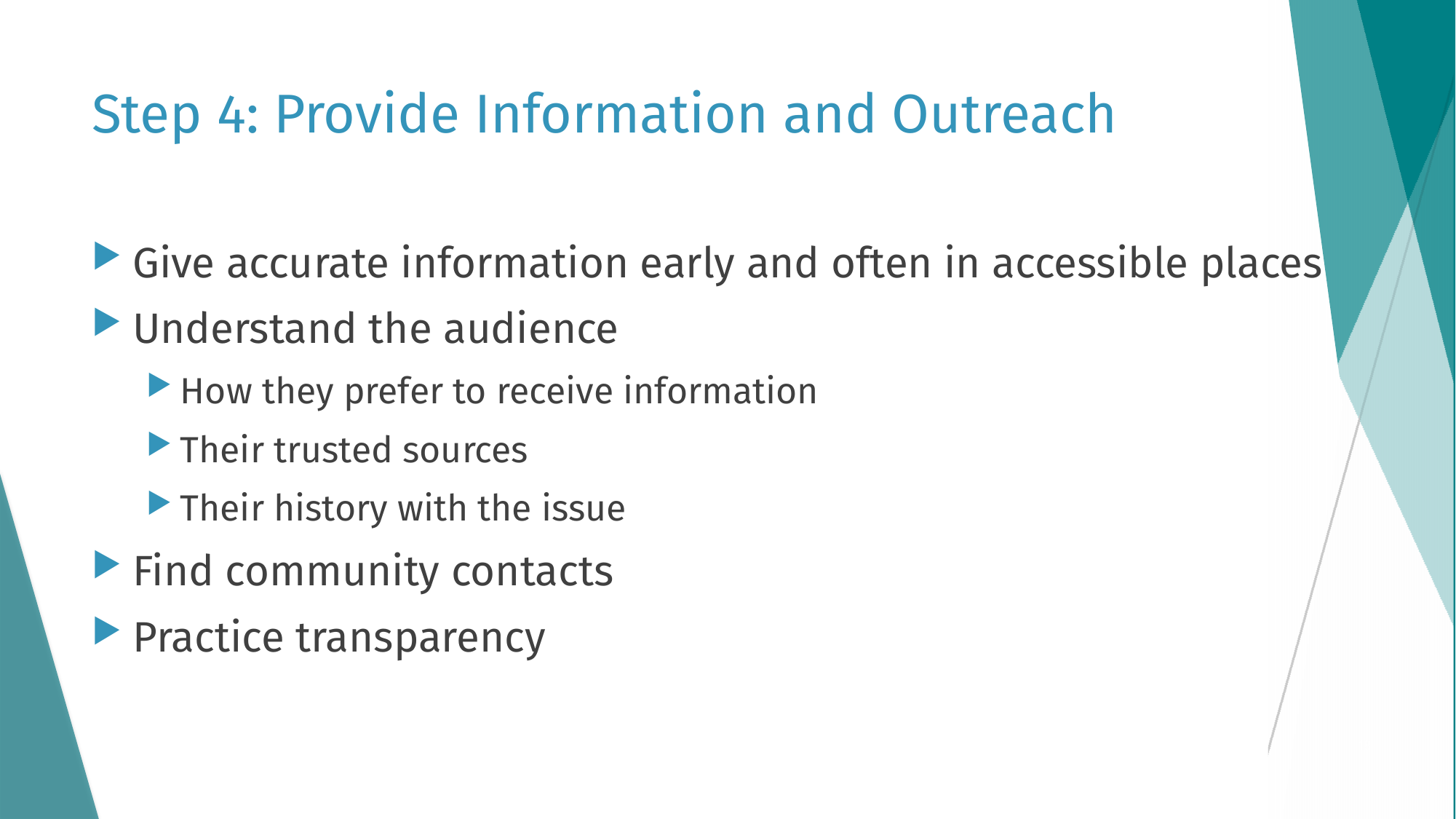

# Step 4: Provide Information and Outreach
Give accurate information early and often in accessible places
Understand the audience
How they prefer to receive information
Their trusted sources
Their history with the issue
Find community contacts
Practice transparency

18